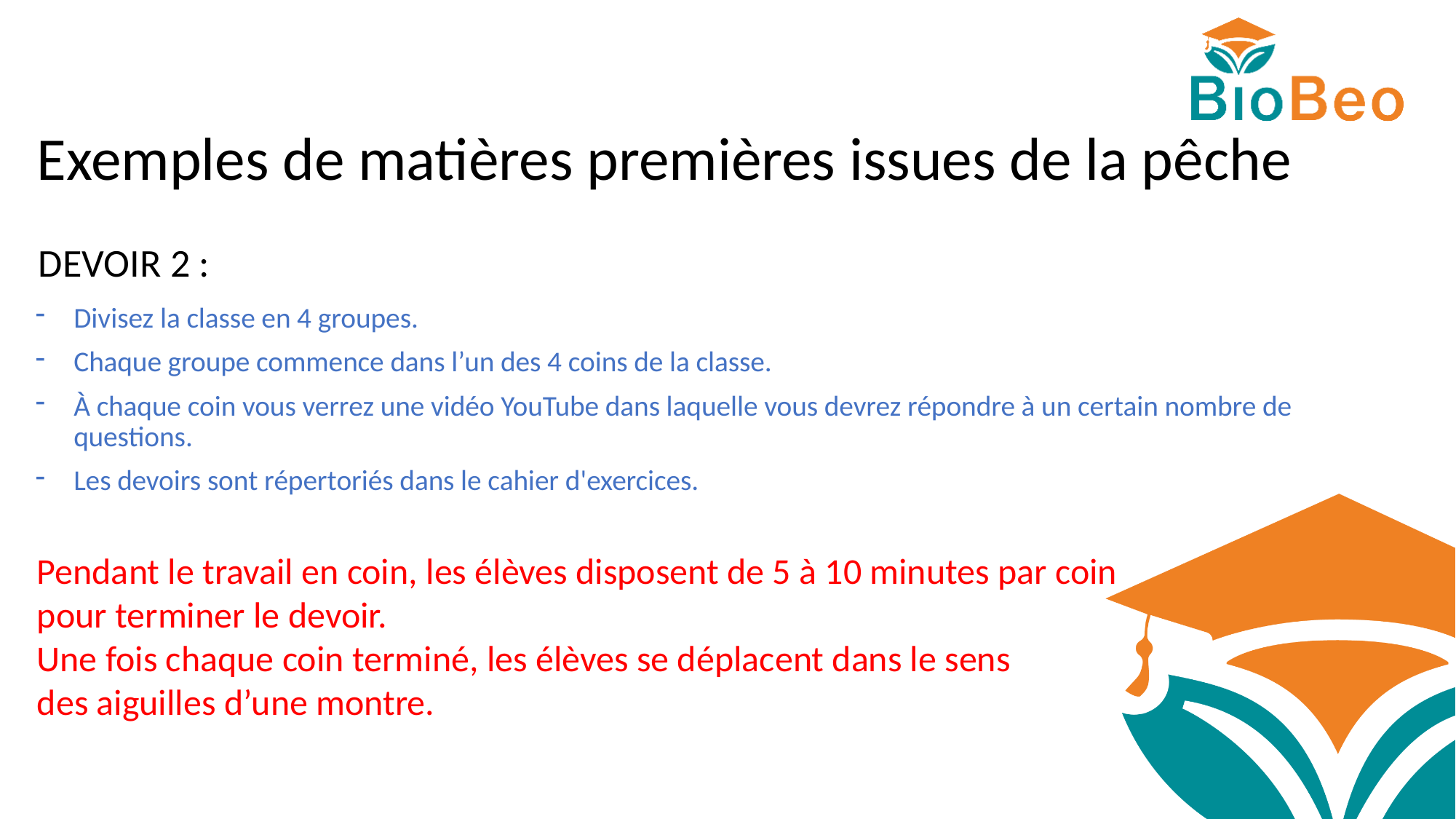

Exemples de matières premières issues de la pêche
# DEVOIR 2 :
Divisez la classe en 4 groupes.
Chaque groupe commence dans l’un des 4 coins de la classe.
À chaque coin vous verrez une vidéo YouTube dans laquelle vous devrez répondre à un certain nombre de questions.
Les devoirs sont répertoriés dans le cahier d'exercices.

Pendant le travail en coin, les élèves disposent de 5 à 10 minutes par coin
pour terminer le devoir.
Une fois chaque coin terminé, les élèves se déplacent dans le sens
des aiguilles d’une montre.